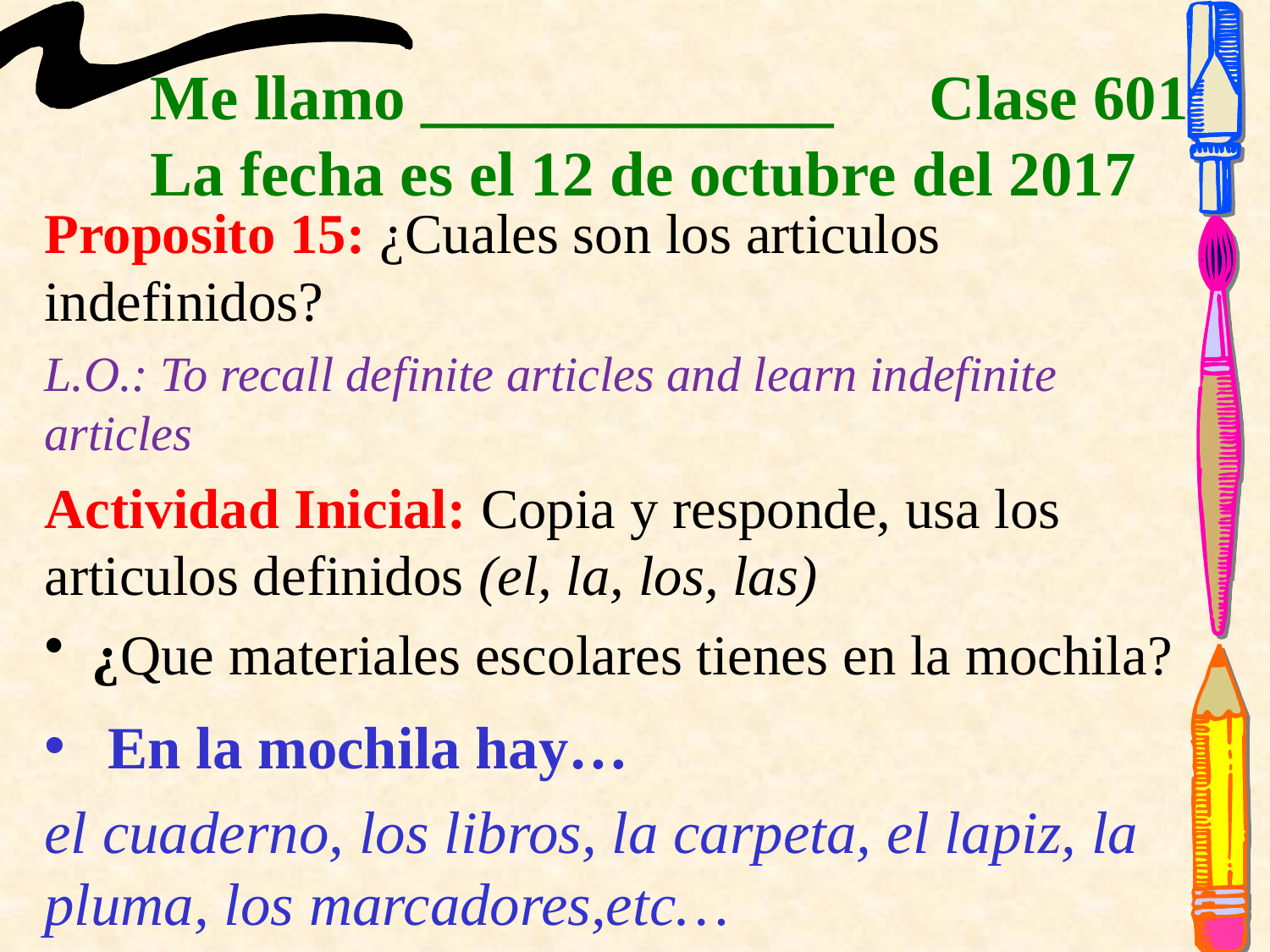

# Me llamo _____________      Clase 601 La fecha es el 12 de octubre del 2017
Proposito 15: ¿Cuales son los articulos indefinidos?
L.O.: To recall definite articles and learn indefinite articles
Actividad Inicial: Copia y responde, usa los articulos definidos (el, la, los, las)
¿Que materiales escolares tienes en la mochila?
En la mochila hay…
el cuaderno, los libros, la carpeta, el lapiz, la pluma, los marcadores,etc…